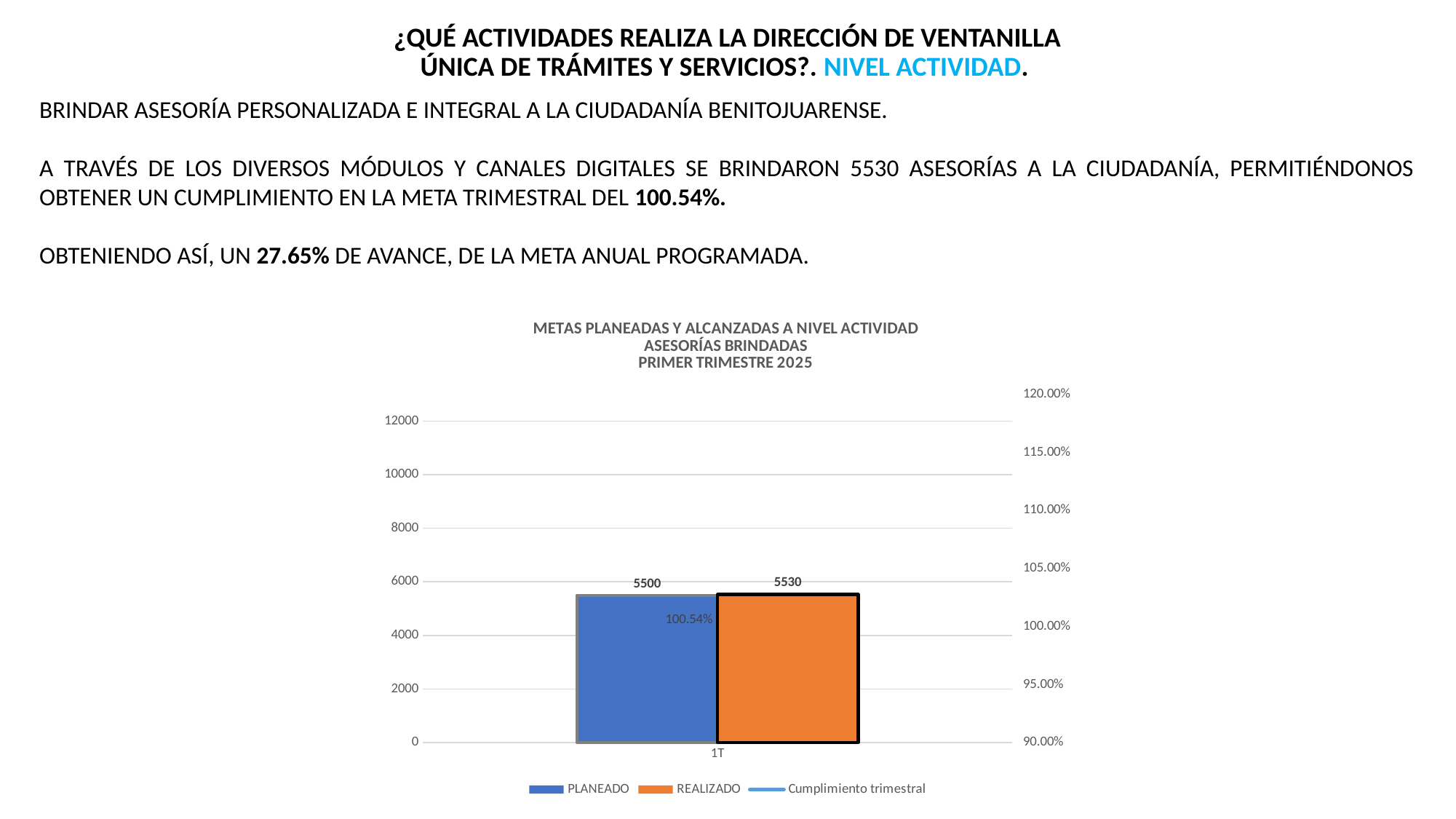

¿QUÉ ACTIVIDADES REALIZA LA DIRECCIÓN DE VENTANILLA ÚNICA DE TRÁMITES Y SERVICIOS?. NIVEL ACTIVIDAD.
BRINDAR ASESORÍA PERSONALIZADA E INTEGRAL A LA CIUDADANÍA BENITOJUARENSE.

A TRAVÉS DE LOS DIVERSOS MÓDULOS Y CANALES DIGITALES SE BRINDARON 5530 ASESORÍAS A LA CIUDADANÍA, PERMITIÉNDONOS OBTENER UN CUMPLIMIENTO EN LA META TRIMESTRAL DEL 100.54%.

OBTENIENDO ASÍ, UN 27.65% DE AVANCE, DE LA META ANUAL PROGRAMADA.

### Chart: METAS PLANEADAS Y ALCANZADAS A NIVEL ACTIVIDAD
ASESORÍAS BRINDADAS
PRIMER TRIMESTRE 2025

| Category | PLANEADO | REALIZADO | Cumplimiento trimestral |
|---|---|---|---|
| 1T | 5500.0 | 5530.0 | 1.0054545454545454 |